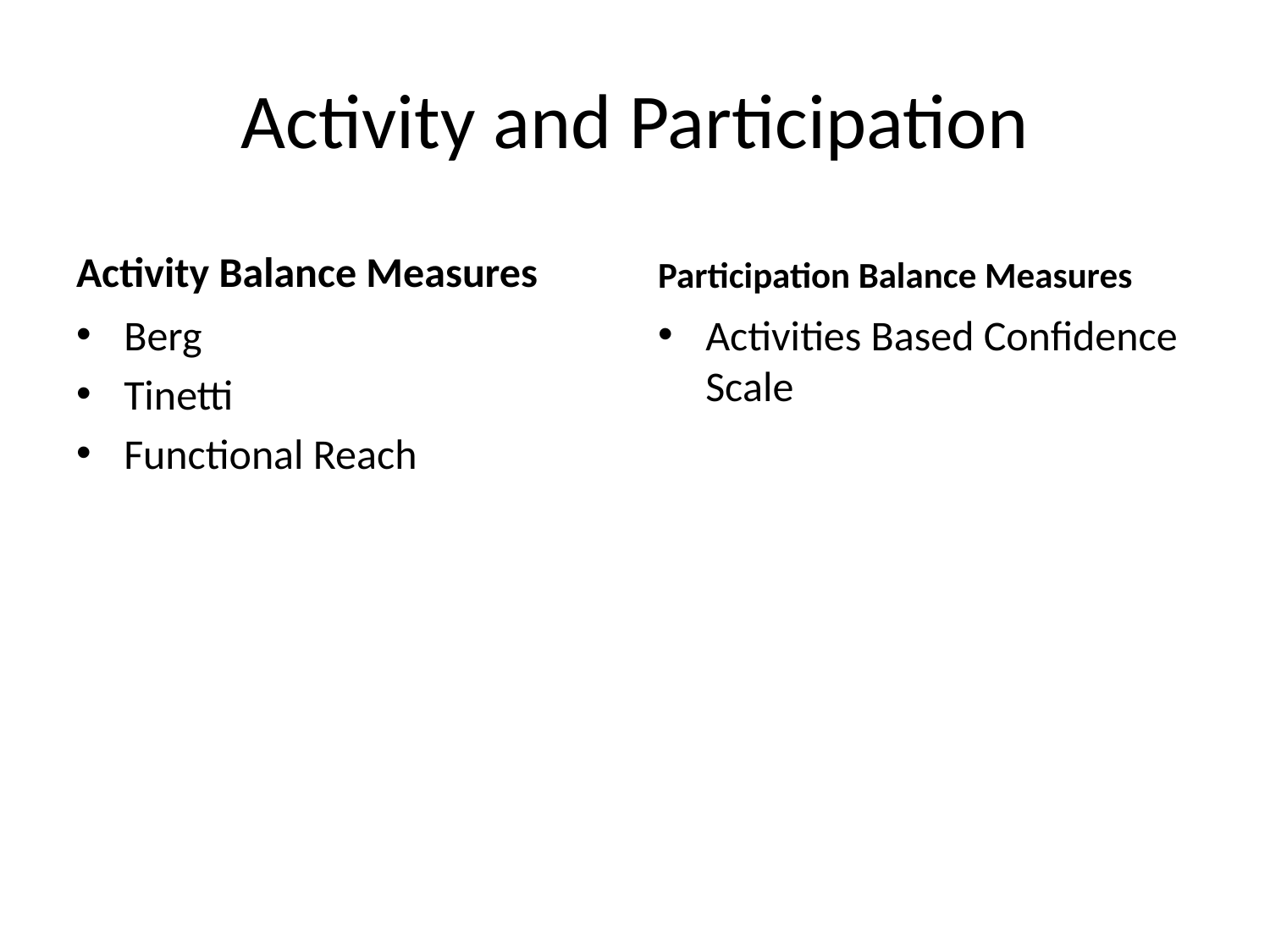

# Activity and Participation
Activity Balance Measures
Participation Balance Measures
Berg
Tinetti
Functional Reach
Activities Based Confidence Scale